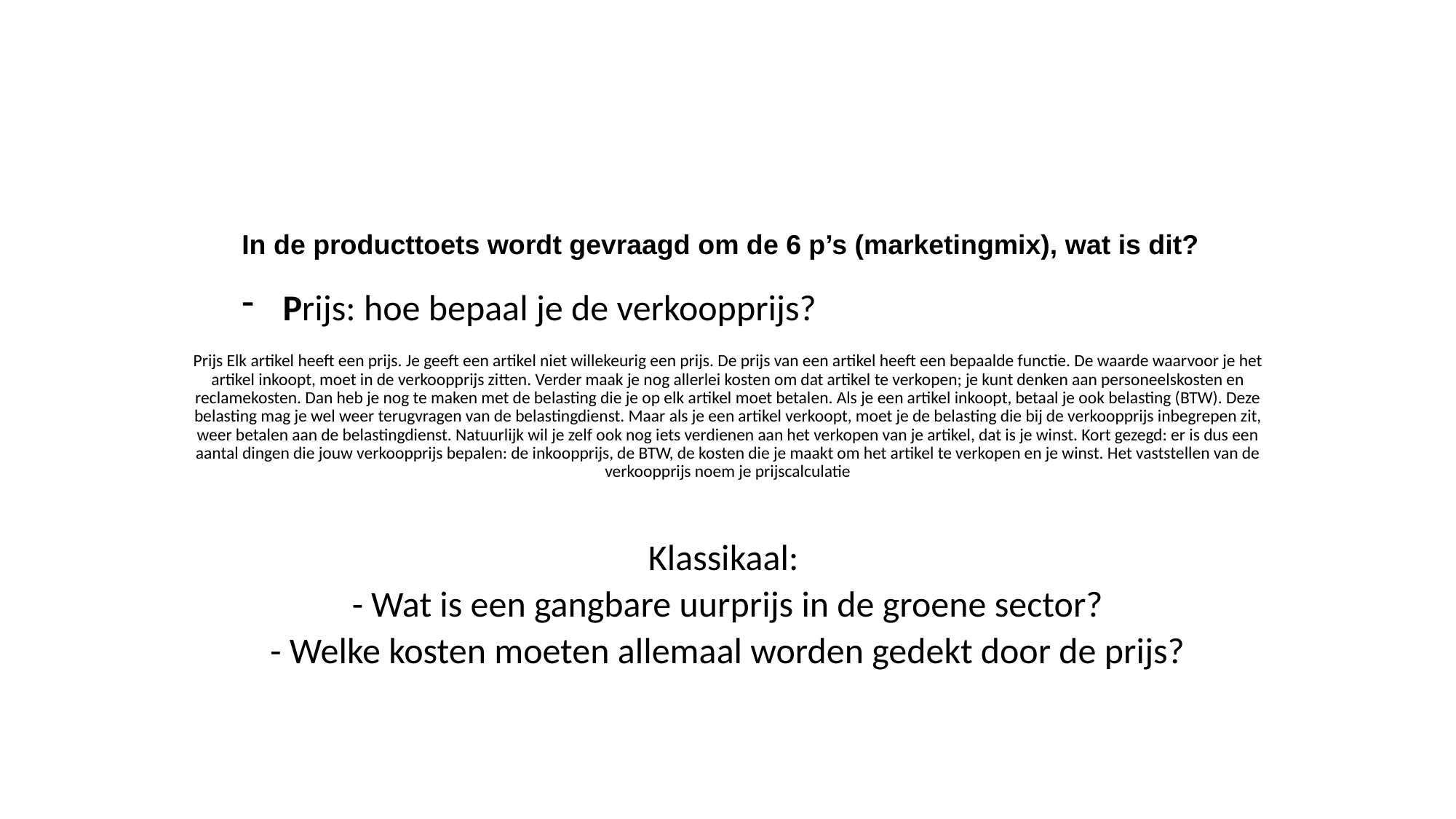

In de producttoets wordt gevraagd om de 6 p’s (marketingmix), wat is dit?
Prijs: hoe bepaal je de verkoopprijs?
Prijs Elk artikel heeft een prijs. Je geeft een artikel niet willekeurig een prijs. De prijs van een artikel heeft een bepaalde functie. De waarde waarvoor je het artikel inkoopt, moet in de verkoopprijs zitten. Verder maak je nog allerlei kosten om dat artikel te verkopen; je kunt denken aan personeelskosten en reclamekosten. Dan heb je nog te maken met de belasting die je op elk artikel moet betalen. Als je een artikel inkoopt, betaal je ook belasting (BTW). Deze belasting mag je wel weer terugvragen van de belastingdienst. Maar als je een artikel verkoopt, moet je de belasting die bij de verkoopprijs inbegrepen zit, weer betalen aan de belastingdienst. Natuurlijk wil je zelf ook nog iets verdienen aan het verkopen van je artikel, dat is je winst. Kort gezegd: er is dus een aantal dingen die jouw verkoopprijs bepalen: de inkoopprijs, de BTW, de kosten die je maakt om het artikel te verkopen en je winst. Het vaststellen van de verkoopprijs noem je prijscalculatie

Klassikaal:
- Wat is een gangbare uurprijs in de groene sector?
- Welke kosten moeten allemaal worden gedekt door de prijs?